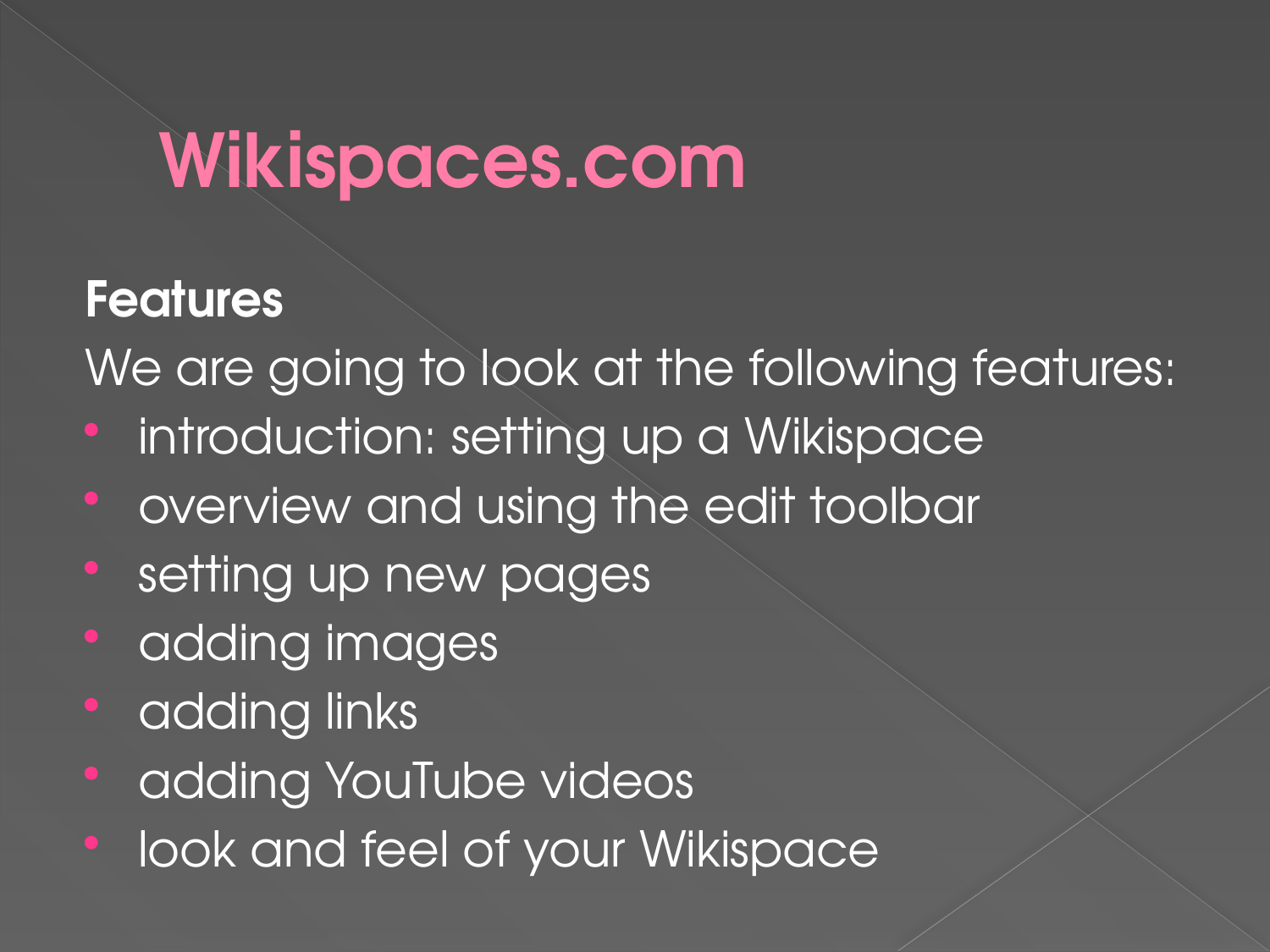

# Wikispaces.com
Features
We are going to look at the following features:
introduction: setting up a Wikispace
overview and using the edit toolbar
setting up new pages
adding images
adding links
adding YouTube videos
look and feel of your Wikispace